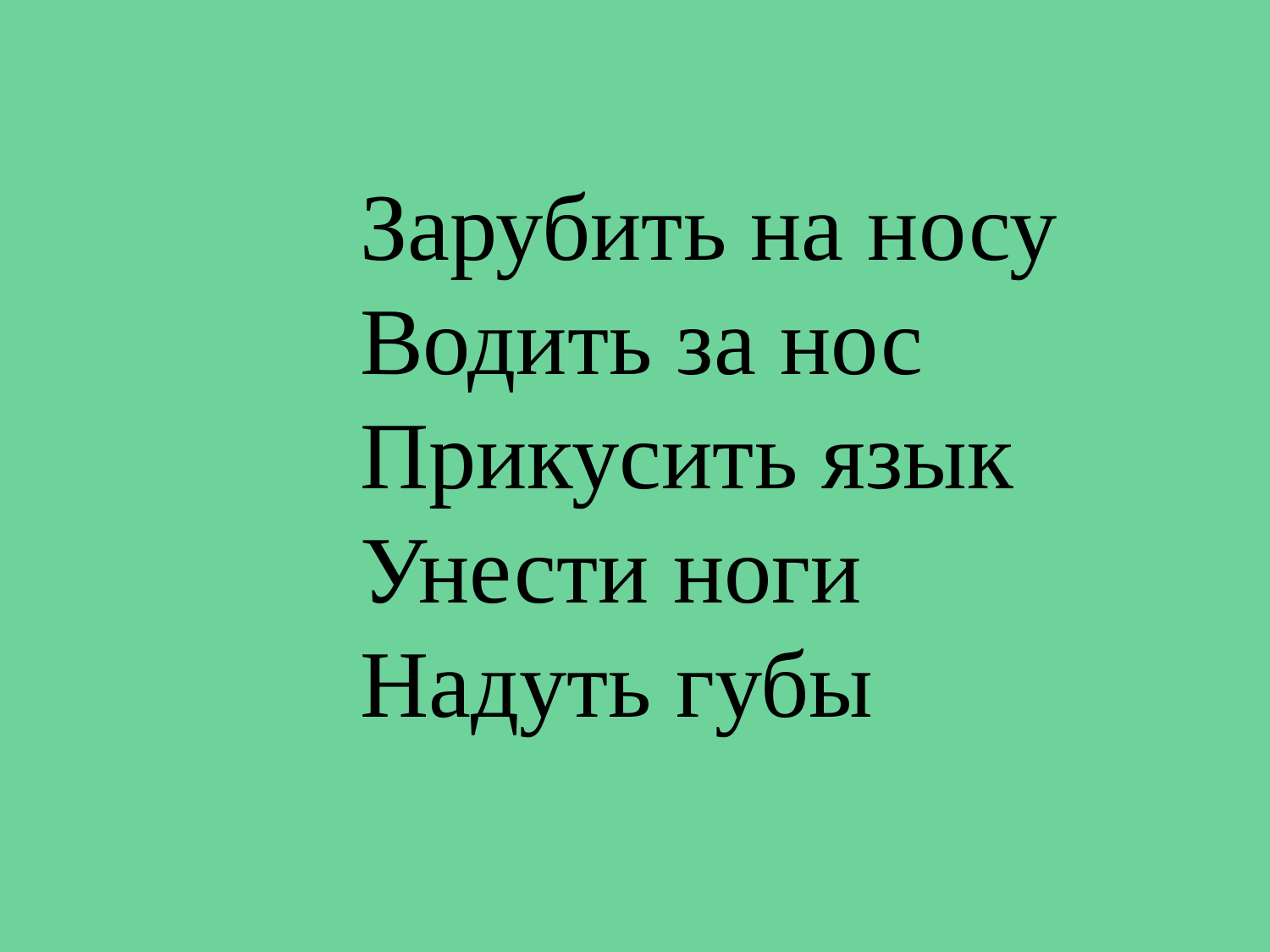

Зарубить на носу
Водить за нос
Прикусить язык
Унести ноги
Надуть губы